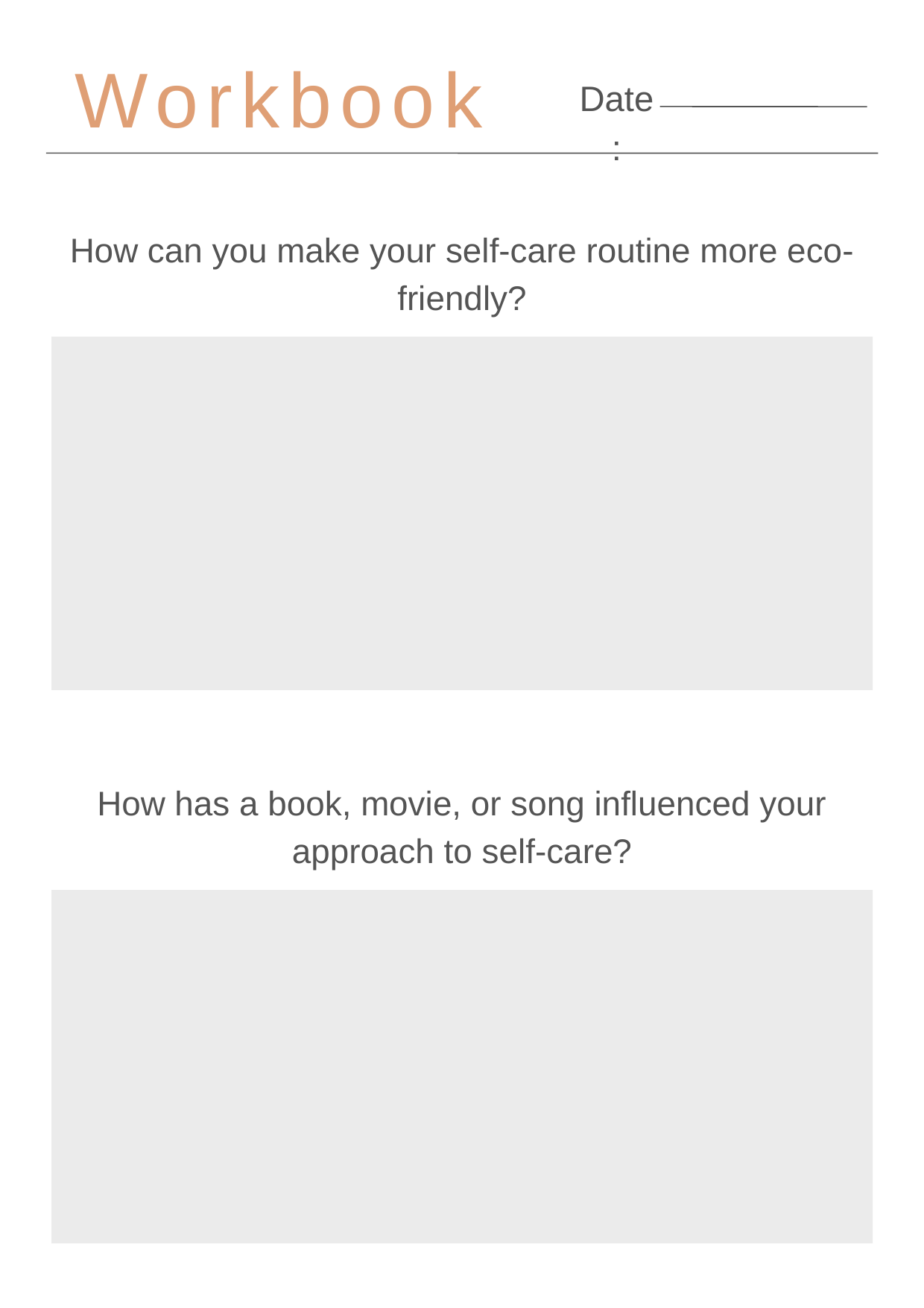

Workbook
Date:

How can you make your self-care routine more eco-friendly?

How has a book, movie, or song influenced your approach to self-care?